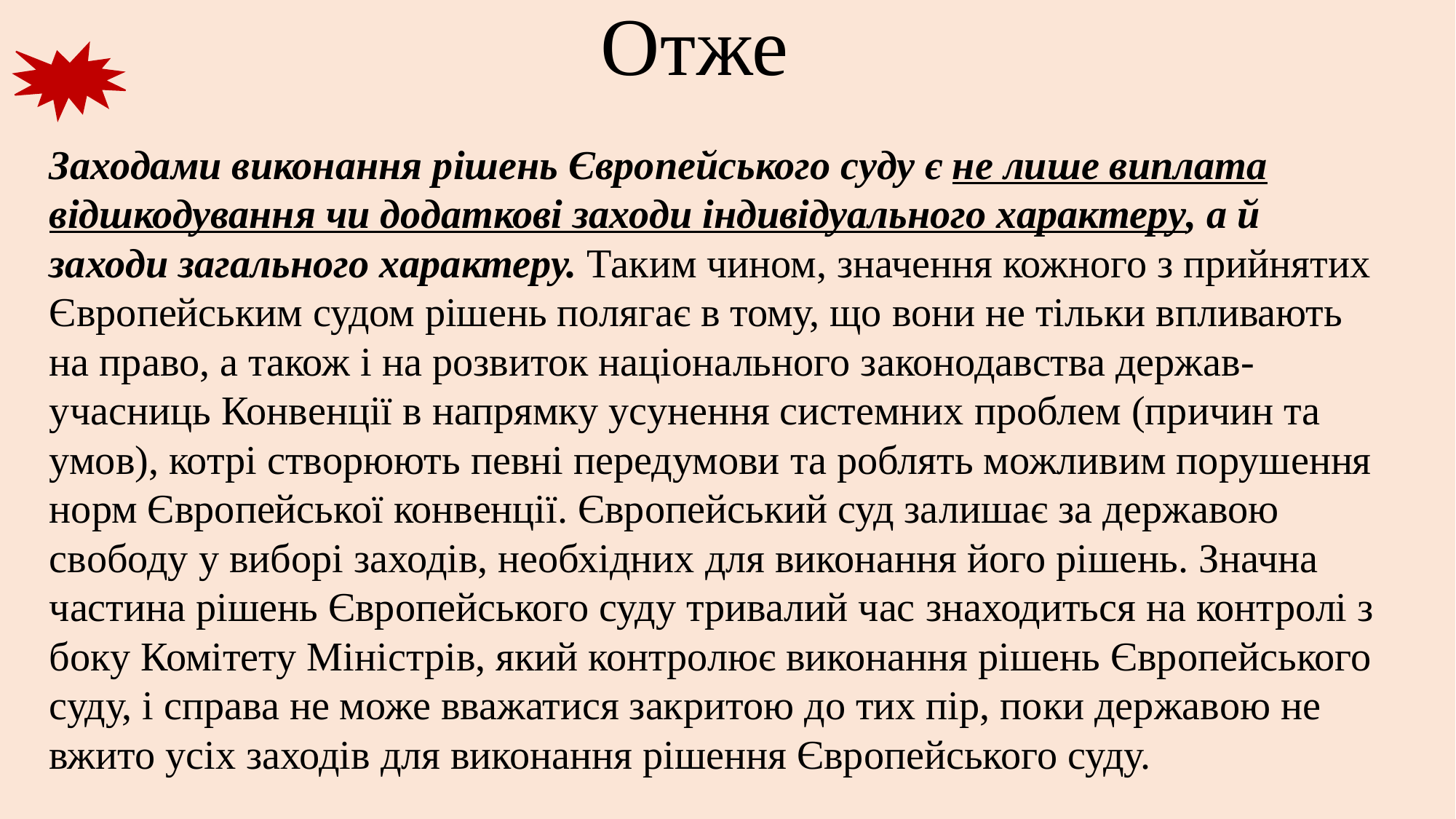

Отже

Заходами виконання рішень Європейського суду є не лише виплата відшкодування чи додаткові заходи індивідуального характеру, а й заходи загального характеру. Таким чином, значення кожного з прийнятих Європейським судом рішень полягає в тому, що вони не тільки впливають на право, а також і на розвиток національного законодавства держав-учасниць Конвенції в напрямку усунення системних проблем (причин та умов), котрі створюють певні передумови та роблять можливим порушення норм Європейської конвенції. Європейський суд залишає за державою свободу у виборі заходів, необхідних для виконання його рішень. Значна частина рішень Європейського суду тривалий час знаходиться на контролі з боку Комітету Міністрів, який контролює виконання рішень Європейського суду, і справа не може вважатися закритою до тих пір, поки державою не вжито усіх заходів для виконання рішення Європейського суду.